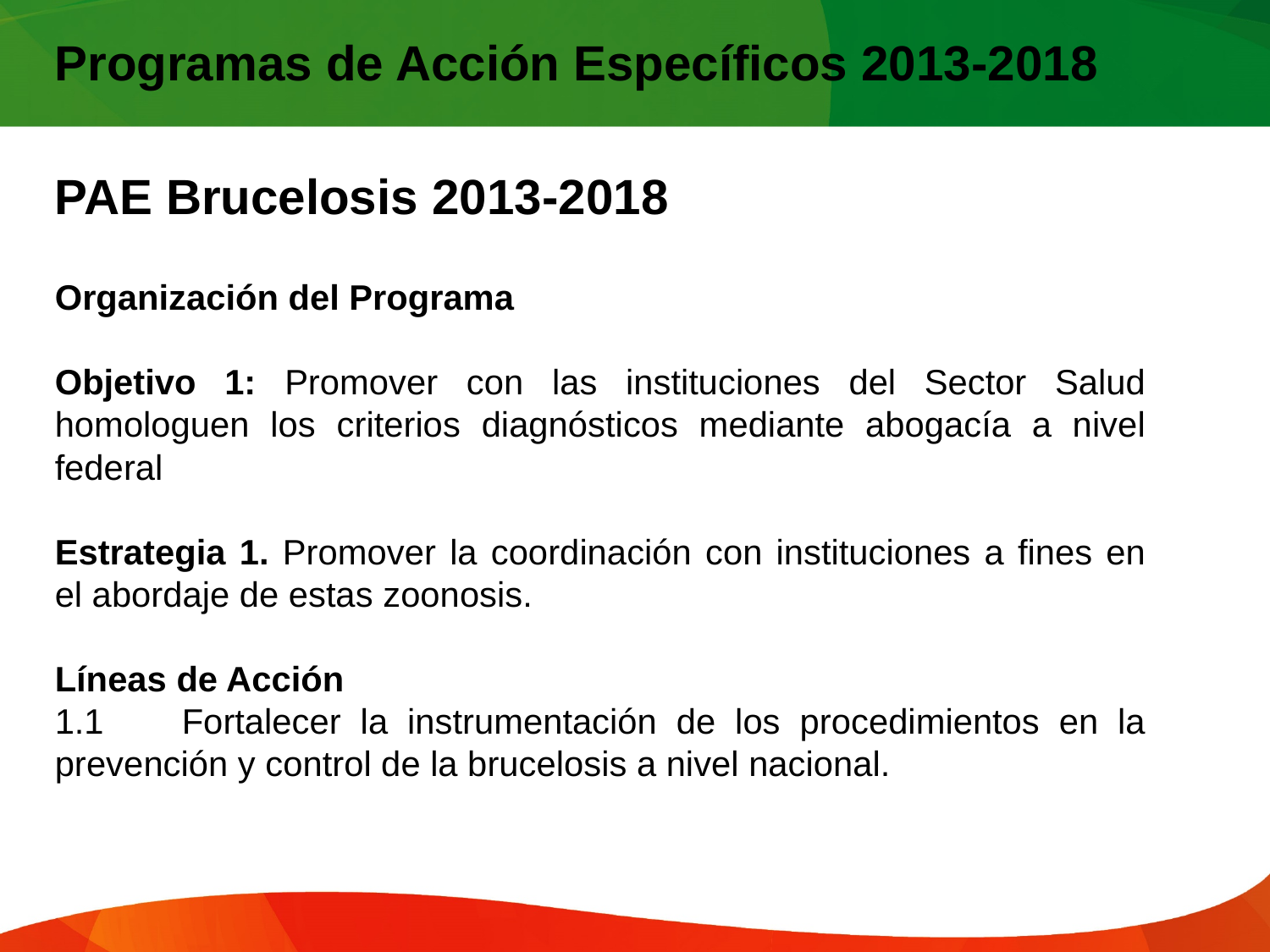

Programas de Acción Específicos 2013-2018
PAE Brucelosis 2013-2018

Organización del Programa

Objetivo 1: Promover con las instituciones del Sector Salud homologuen los criterios diagnósticos mediante abogacía a nivel federal

Estrategia 1. Promover la coordinación con instituciones a fines en el abordaje de estas zoonosis.

Líneas de Acción
1.1	Fortalecer la instrumentación de los procedimientos en la prevención y control de la brucelosis a nivel nacional.